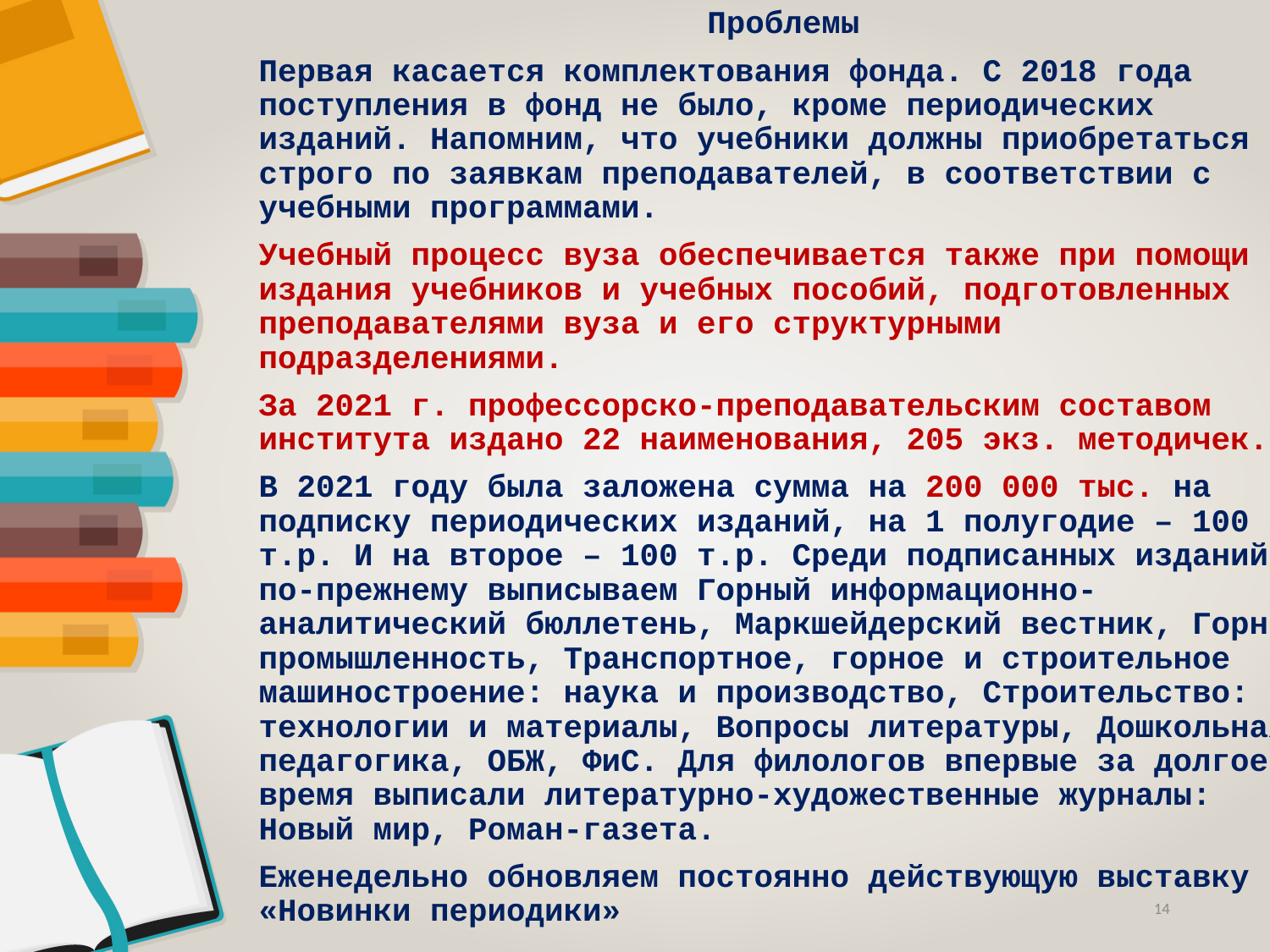

Проблемы
Первая касается комплектования фонда. С 2018 года поступления в фонд не было, кроме периодических изданий. Напомним, что учебники должны приобретаться  строго по заявкам преподавателей, в соответствии с учебными программами.
Учебный процесс вуза обеспечивается также при помощи издания учебников и учебных пособий, подготовленных преподавателями вуза и его структурными подразделениями.
За 2021 г. профессорско-преподавательским составом института издано 22 наименования, 205 экз. методичек.
В 2021 году была заложена сумма на 200 000 тыс. на подписку периодических изданий, на 1 полугодие – 100 т.р. И на второе – 100 т.р. Среди подписанных изданий по-прежнему выписываем Горный информационно-аналитический бюллетень, Маркшейдерский вестник, Горная промышленность, Транспортное, горное и строительное машиностроение: наука и производство, Строительство: технологии и материалы, Вопросы литературы, Дошкольная педагогика, ОБЖ, ФиС. Для филологов впервые за долгое время выписали литературно-художественные журналы: Новый мир, Роман-газета.
Еженедельно обновляем постоянно действующую выставку «Новинки периодики»

Вывод: Исходя из финансирования, будем комплектоваться необходимой учебной литературой.
14